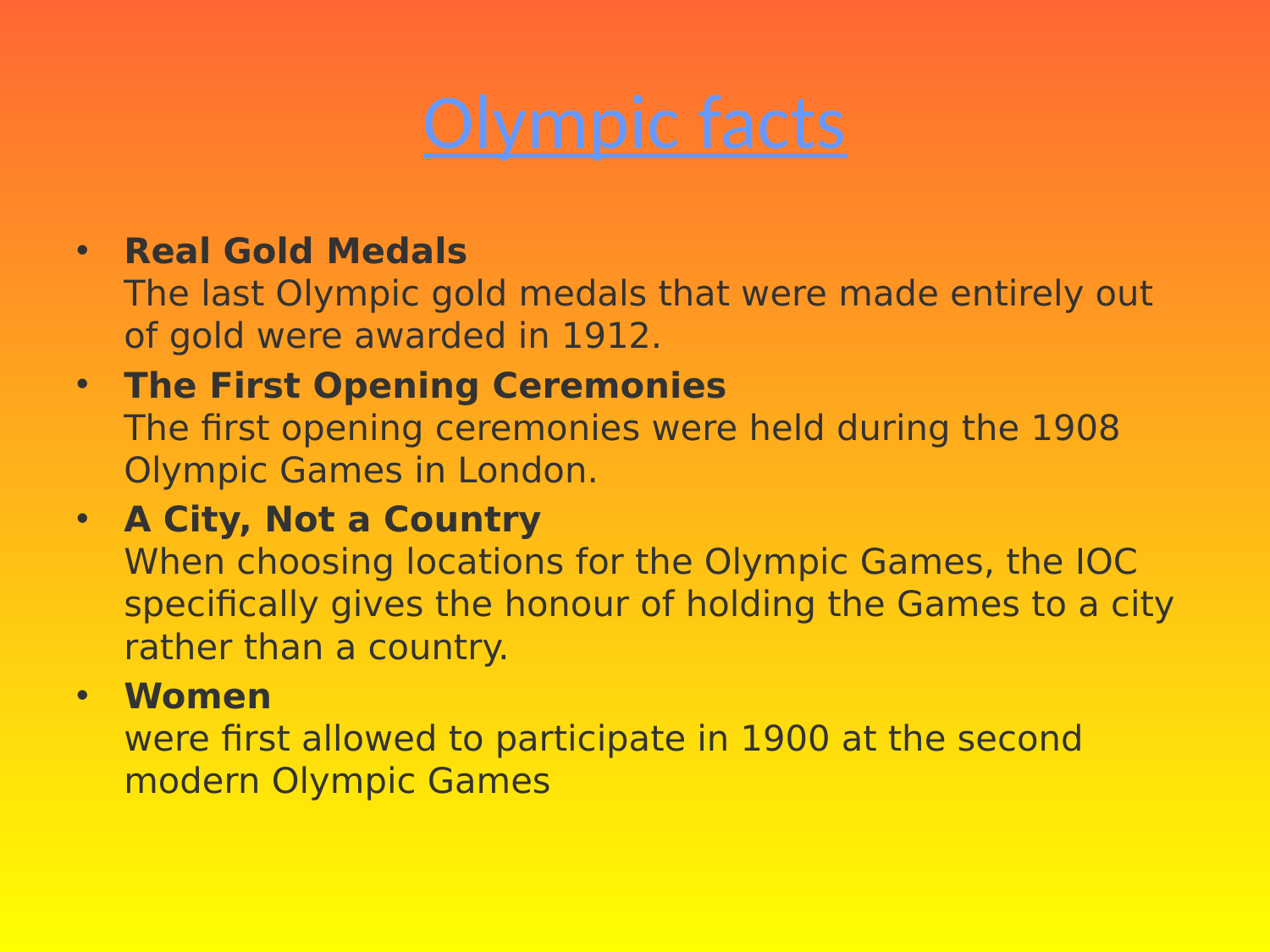

# Olympic facts
Real Gold Medals
The last Olympic gold medals that were made entirely out of gold were awarded in 1912.
The First Opening Ceremonies
The first opening ceremonies were held during the 1908 Olympic Games in London.
A City, Not a Country
When choosing locations for the Olympic Games, the IOC specifically gives the honour of holding the Games to a city rather than a country.
Women
were first allowed to participate in 1900 at the second modern Olympic Games